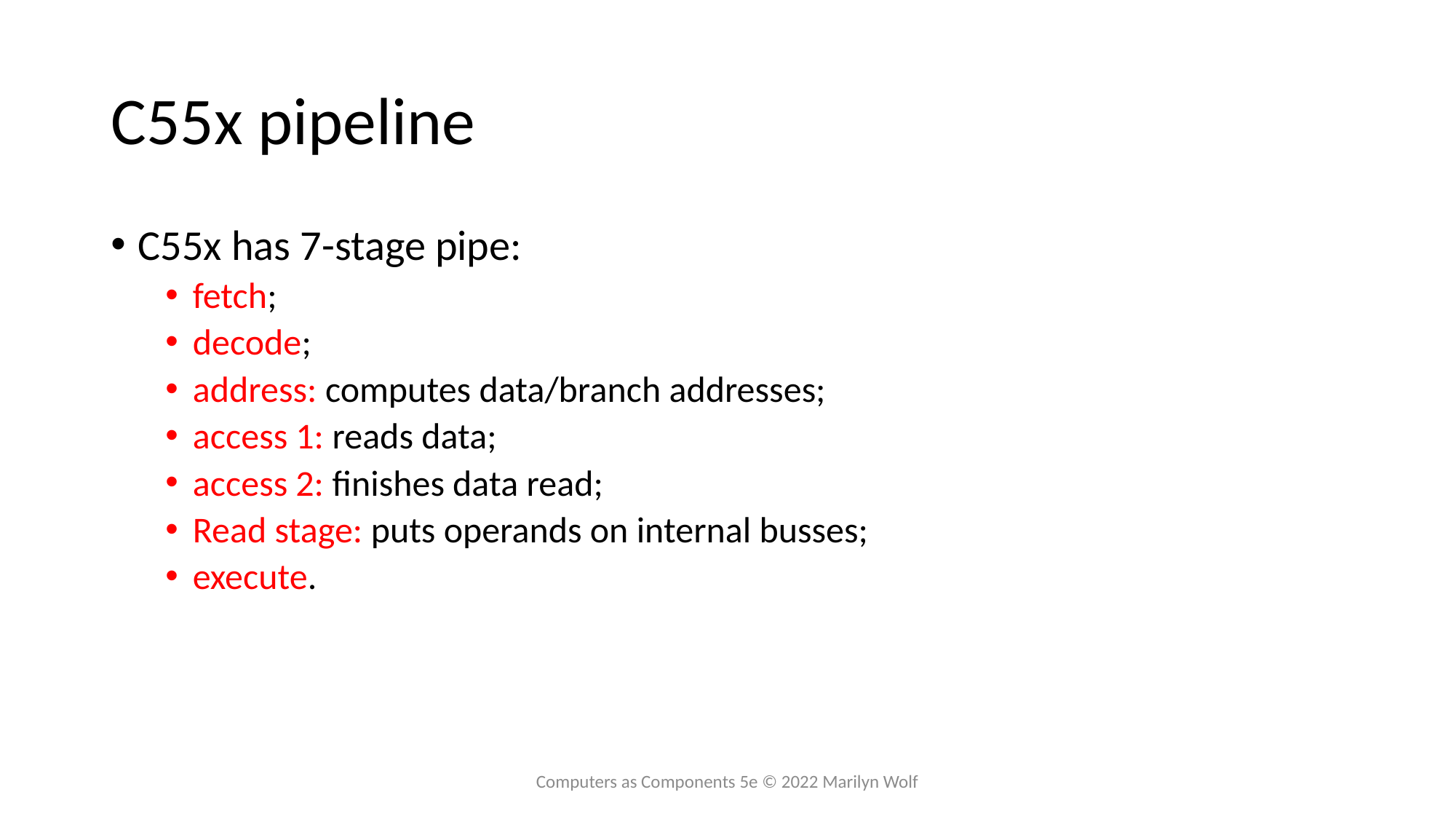

# C55x pipeline
C55x has 7-stage pipe:
fetch;
decode;
address: computes data/branch addresses;
access 1: reads data;
access 2: finishes data read;
Read stage: puts operands on internal busses;
execute.
Computers as Components 5e © 2022 Marilyn Wolf